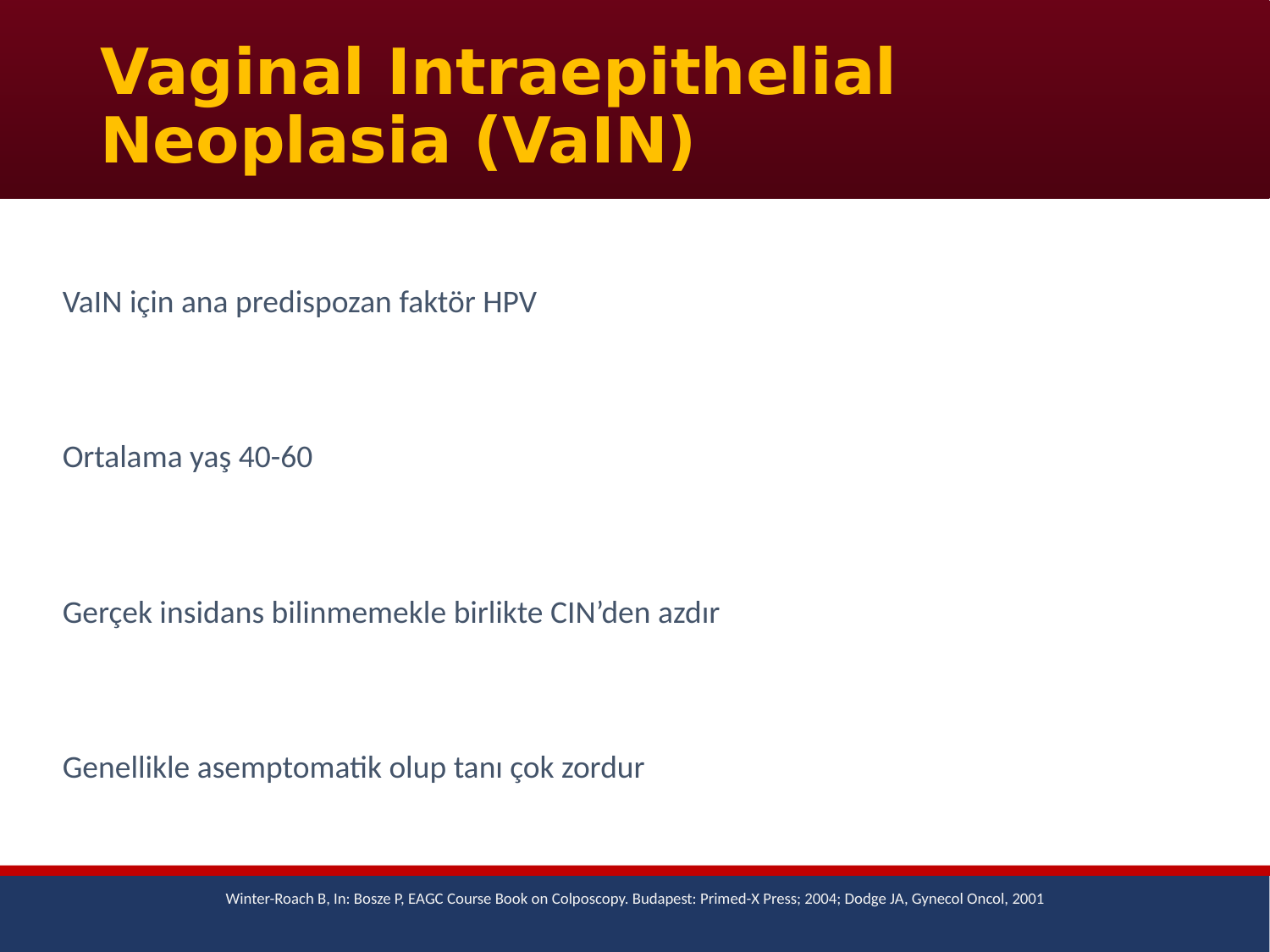

# Vaginal Intraepithelial Neoplasia (VaIN)
VaIN için ana predispozan faktör HPV
Ortalama yaş 40-60
Gerçek insidans bilinmemekle birlikte CIN’den azdır
Genellikle asemptomatik olup tanı çok zordur
Winter-Roach B, In: Bosze P, EAGC Course Book on Colposcopy. Budapest: Primed-X Press; 2004; Dodge JA, Gynecol Oncol, 2001